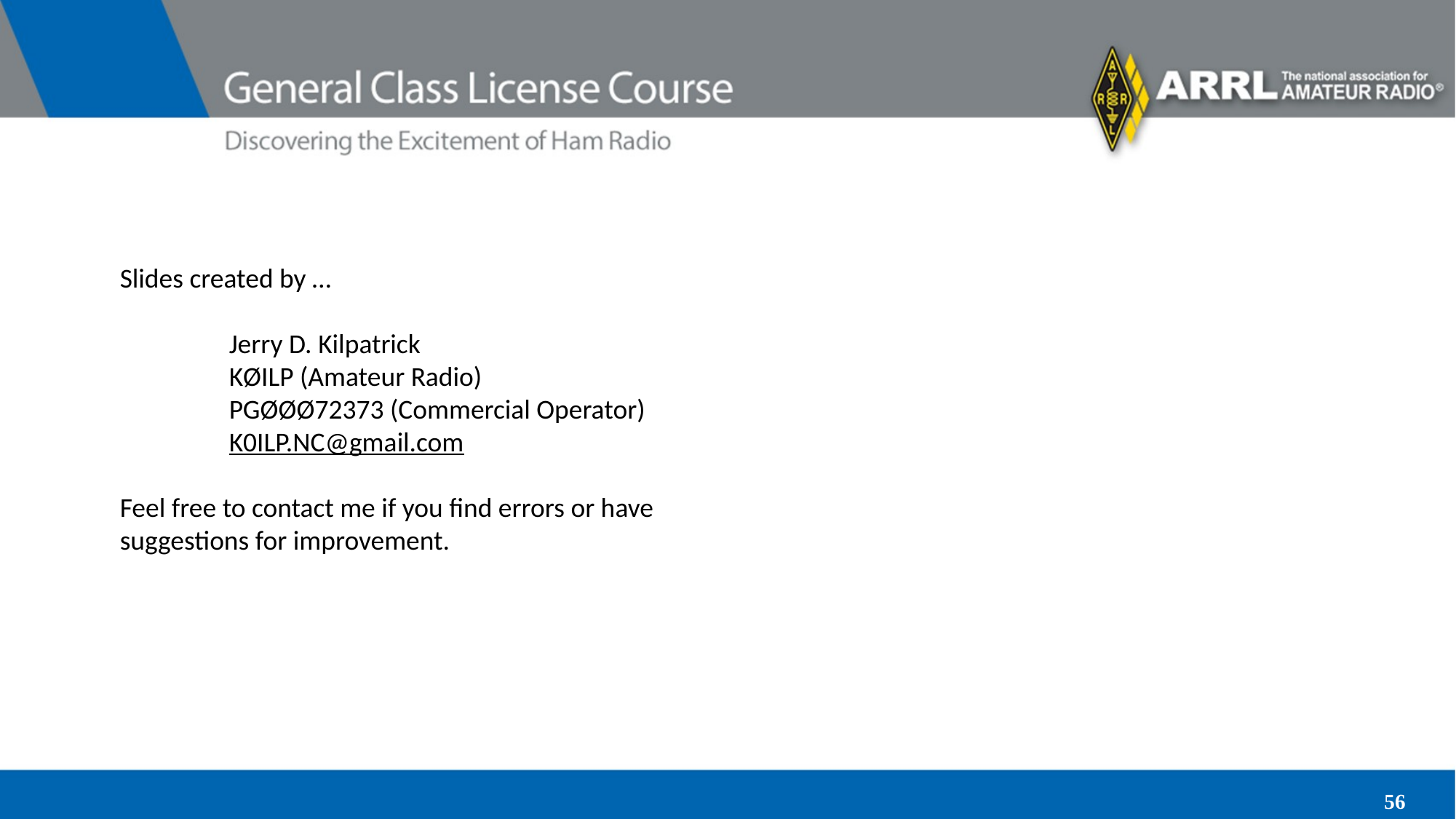

Slides created by …

	Jerry D. Kilpatrick
	KØILP (Amateur Radio)
	PGØØØ72373 (Commercial Operator)
	K0ILP.NC@gmail.com

Feel free to contact me if you find errors or have suggestions for improvement.